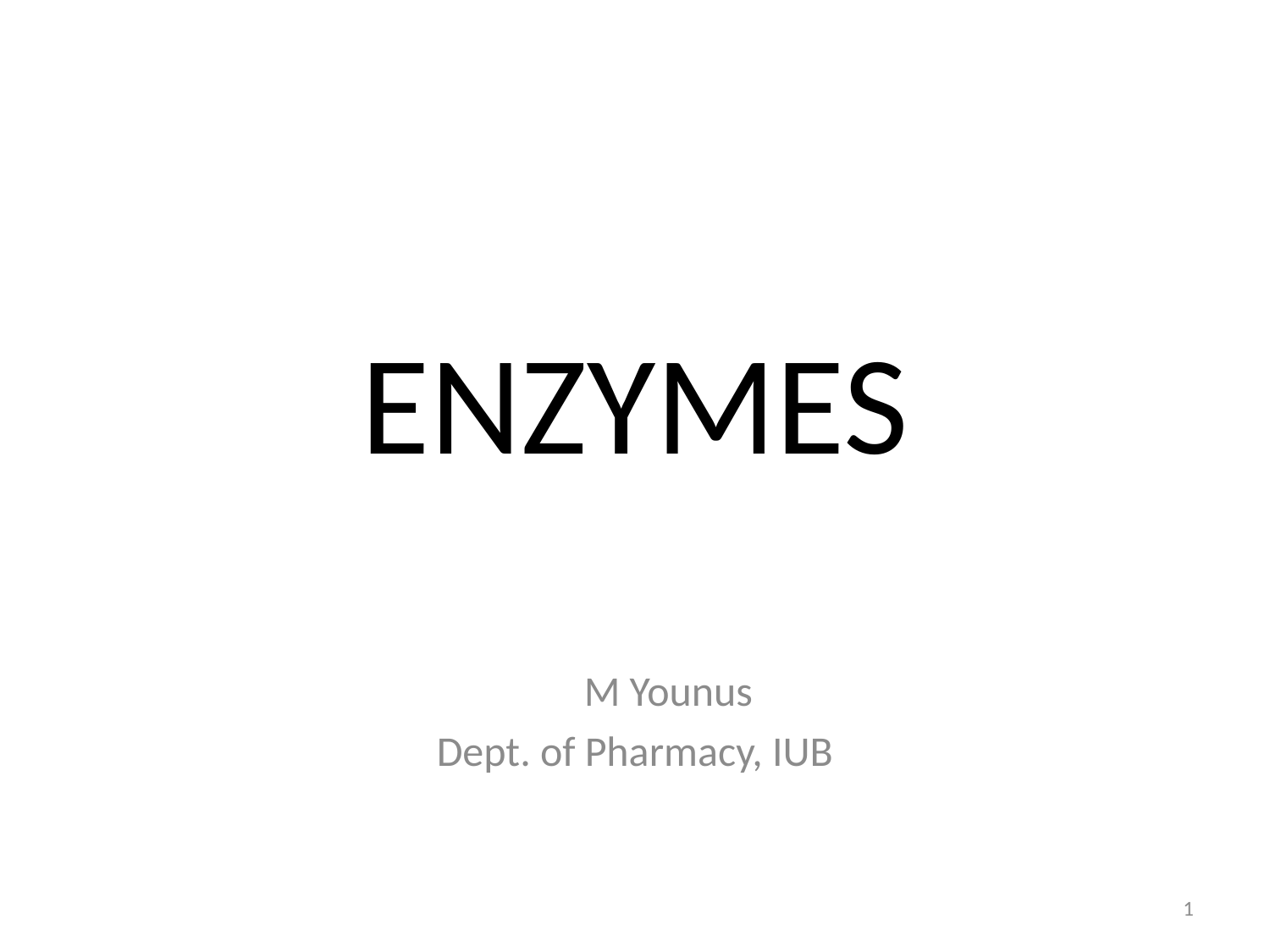

# ENZYMES

       M Younus
Dept. of Pharmacy, IUB

1